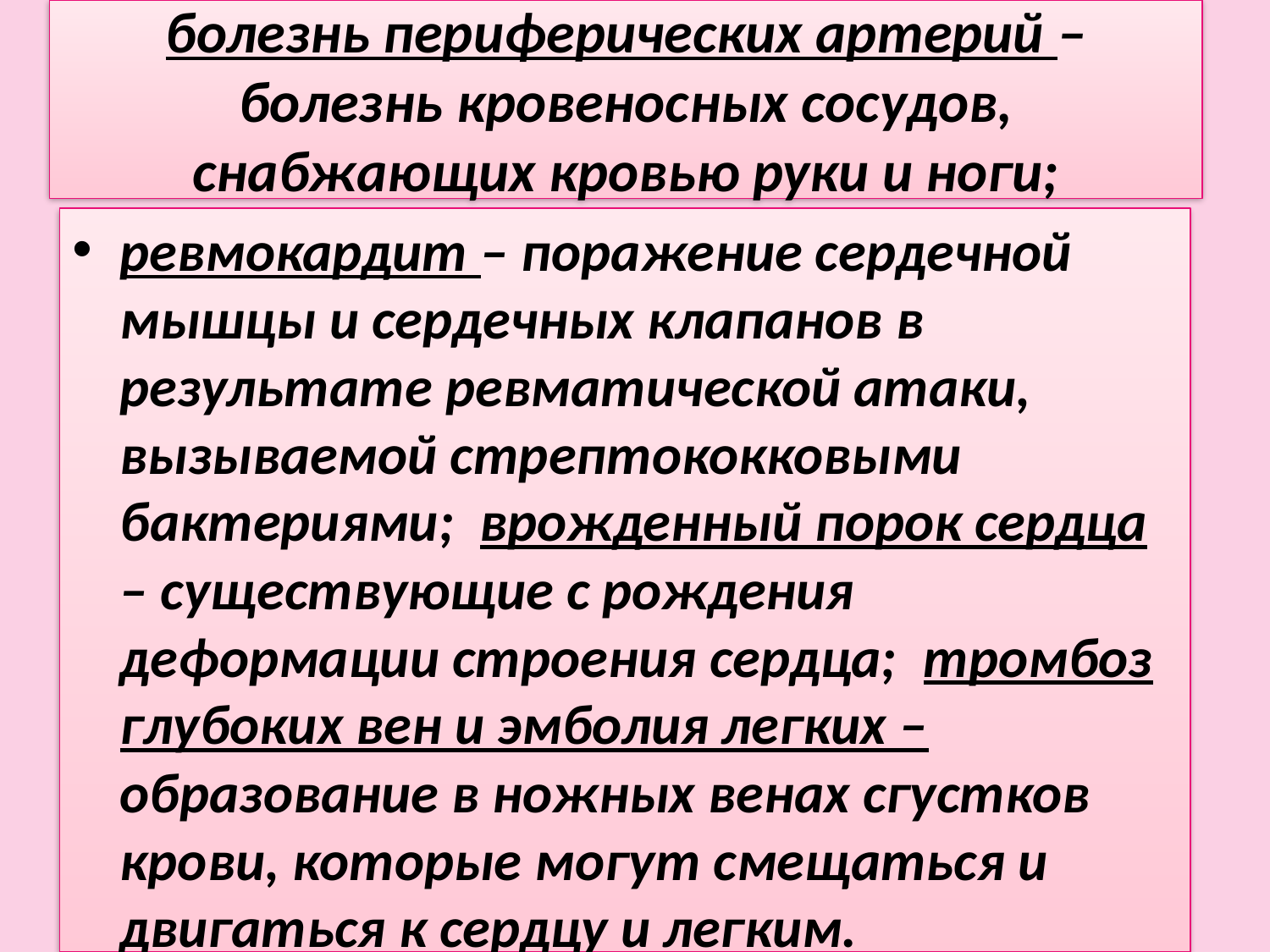

# болезнь периферических артерий – болезнь кровеносных сосудов, снабжающих кровью руки и ноги;
ревмокардит – поражение сердечной мышцы и сердечных клапанов в результате ревматической атаки, вызываемой стрептококковыми бактериями;  врожденный порок сердца – существующие с рождения деформации строения сердца;  тромбоз глубоких вен и эмболия легких – образование в ножных венах сгустков крови, которые могут смещаться и двигаться к сердцу и легким.